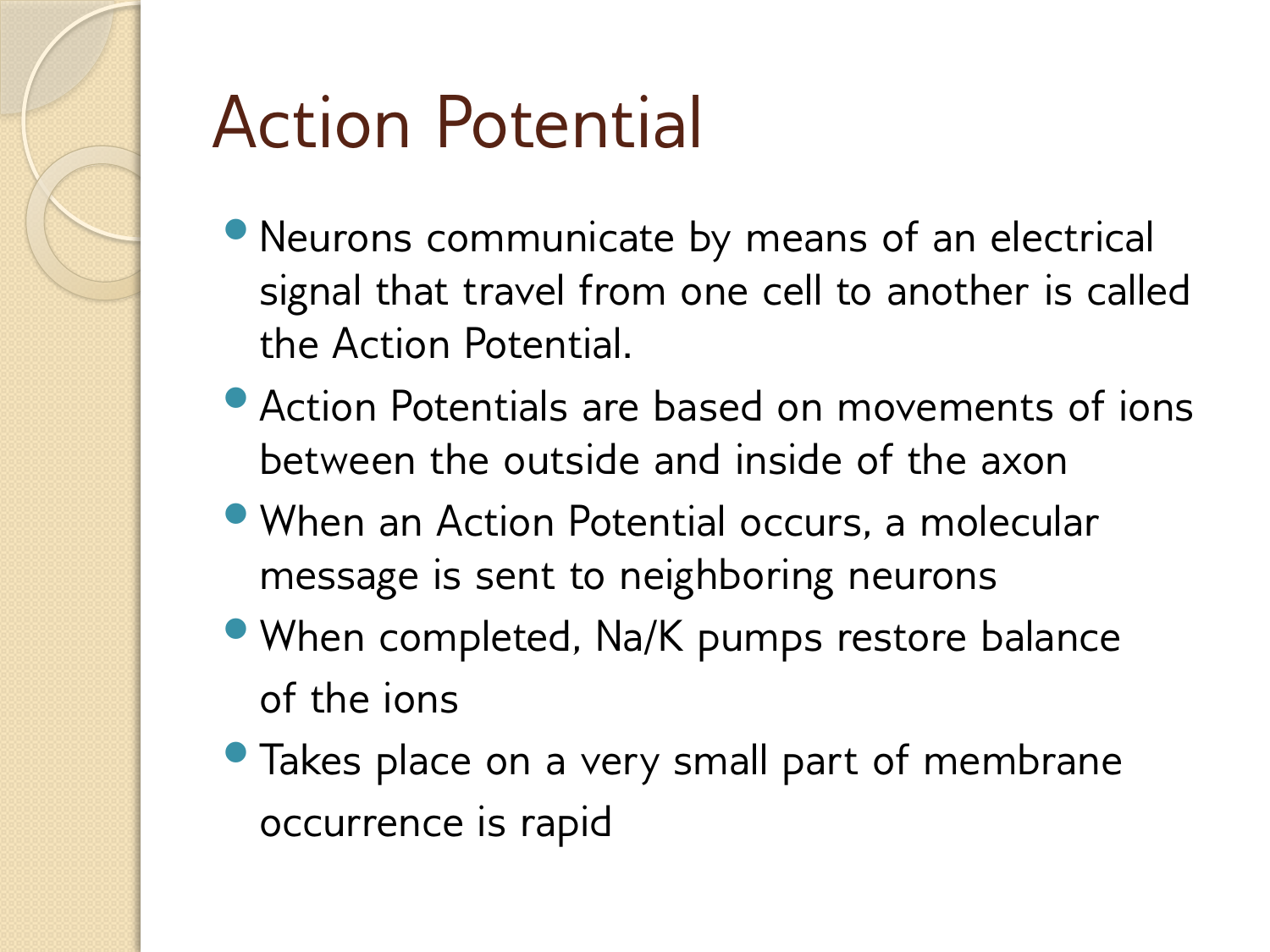

# Action Potential
Neurons communicate by means of an electrical signal that travel from one cell to another is called the Action Potential.
Action Potentials are based on movements of ions between the outside and inside of the axon
When an Action Potential occurs, a molecular message is sent to neighboring neurons
When completed, Na/K pumps restore balance
	of the ions
Takes place on a very small part of membrane
	occurrence is rapid